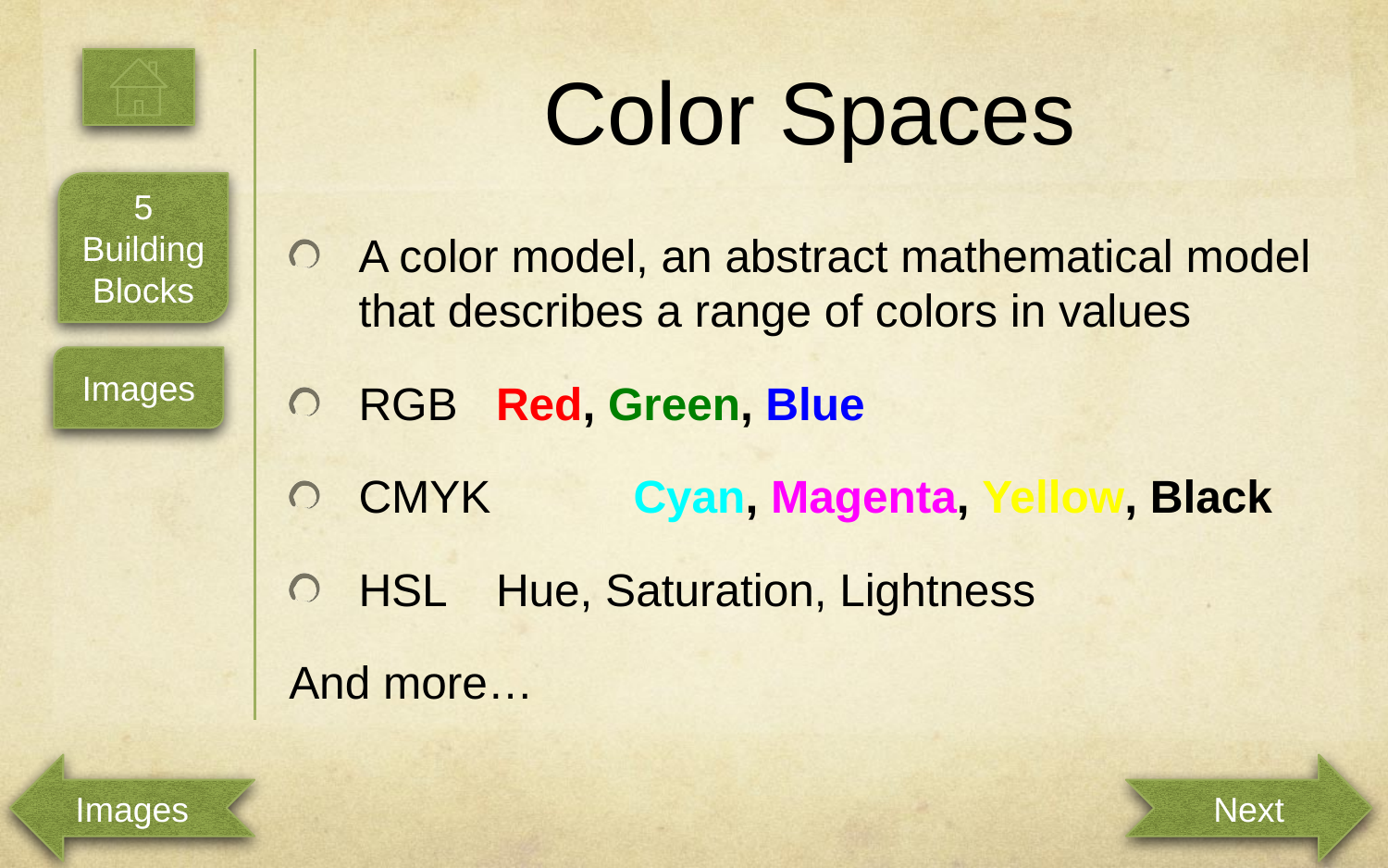

# Color Spaces
5 Building Blocks
A color model, an abstract mathematical model that describes a range of colors in values
RGB	Red, Green, Blue
CMYK 	Cyan, Magenta, Yellow, Black
HSL 	Hue, Saturation, Lightness
And more…
Images
Images
Next